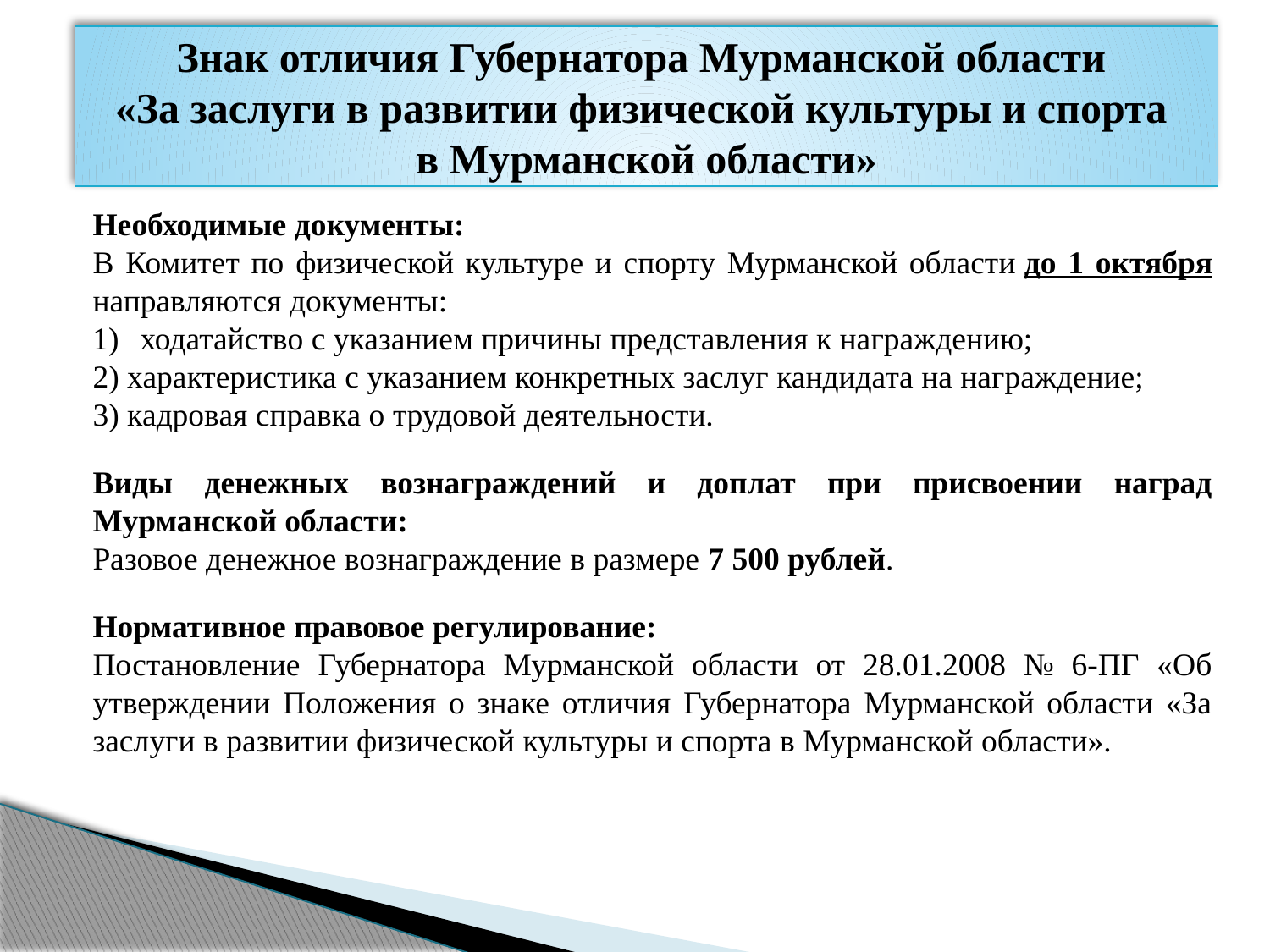

Знак отличия Губернатора Мурманской области
«За заслуги в развитии физической культуры и спорта
в Мурманской области»

Необходимые документы:
В Комитет по физической культуре и спорту Мурманской области до 1 октября направляются документы:
ходатайство с указанием причины представления к награждению;
2) характеристика с указанием конкретных заслуг кандидата на награждение;
3) кадровая справка о трудовой деятельности.

Виды денежных вознаграждений и доплат при присвоении наград Мурманской области:
Разовое денежное вознаграждение в размере 7 500 рублей.

Нормативное правовое регулирование:
Постановление Губернатора Мурманской области от 28.01.2008 № 6-ПГ «Об утверждении Положения о знаке отличия Губернатора Мурманской области «За заслуги в развитии физической культуры и спорта в Мурманской области».